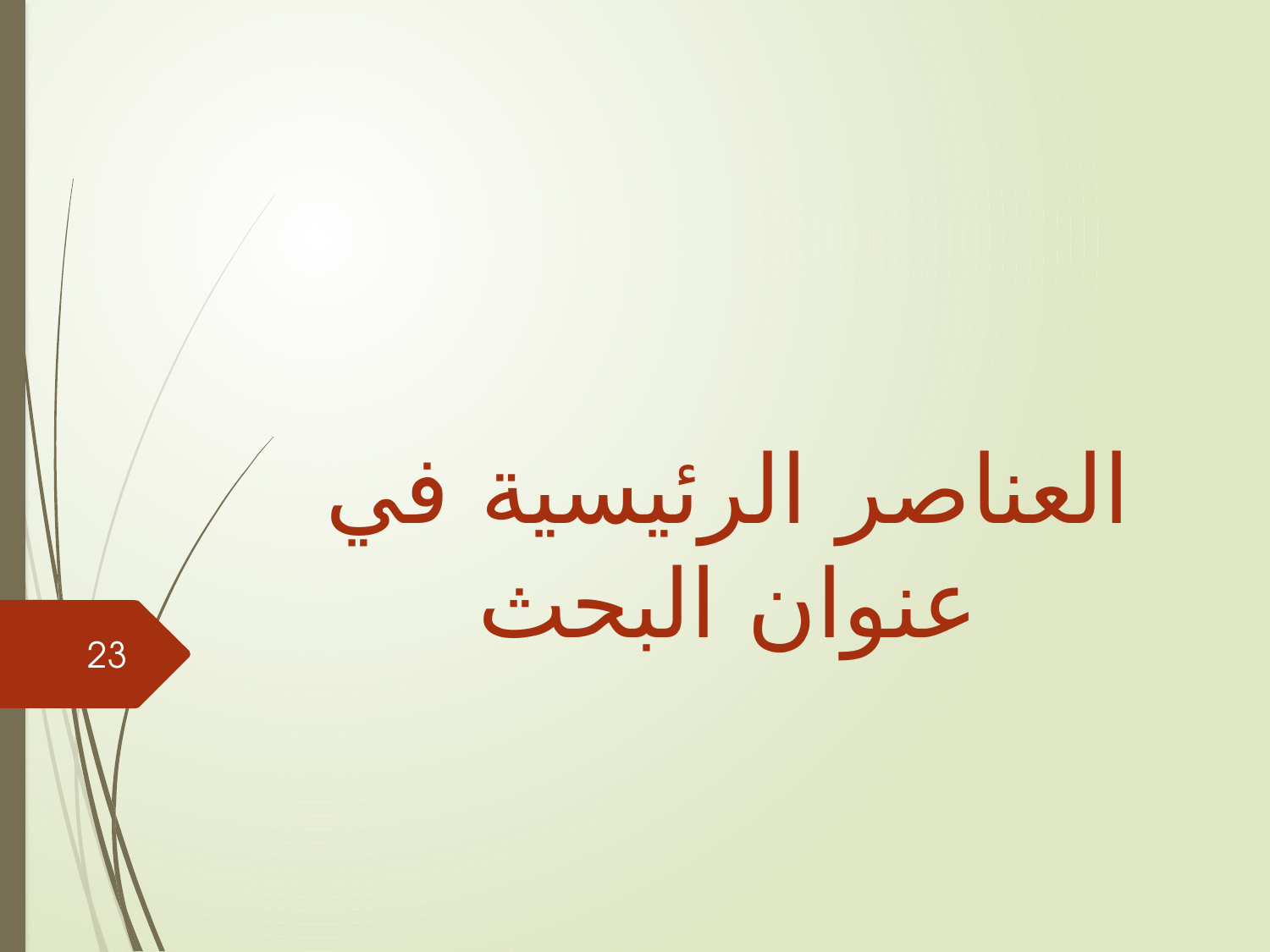

# العناصر الرئيسية في عنوان البحث
23